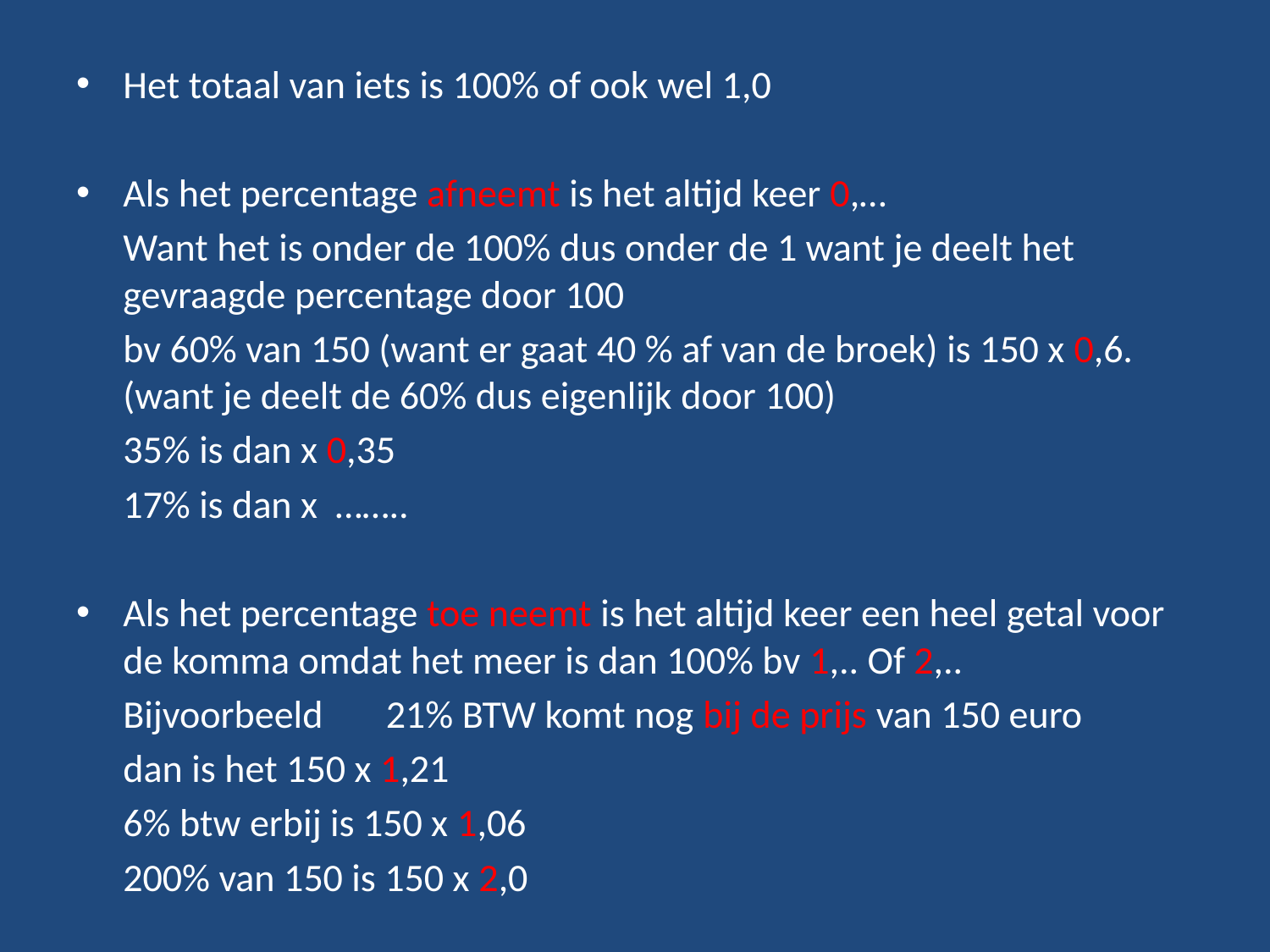

Het totaal van iets is 100% of ook wel 1,0

Als het percentage afneemt is het altijd keer 0,…
	Want het is onder de 100% dus onder de 1 want je deelt het gevraagde percentage door 100
	bv 60% van 150 (want er gaat 40 % af van de broek) is 150 x 0,6. (want je deelt de 60% dus eigenlijk door 100)
	35% is dan x 0,35
	17% is dan x  ……..

Als het percentage toe neemt is het altijd keer een heel getal voor de komma omdat het meer is dan 100% bv 1,.. Of 2,..
	Bijvoorbeeld 	21% BTW komt nog bij de prijs van 150 euro
	dan is het 150 x 1,21
	6% btw erbij is 150 x 1,06
	200% van 150 is 150 x 2,0